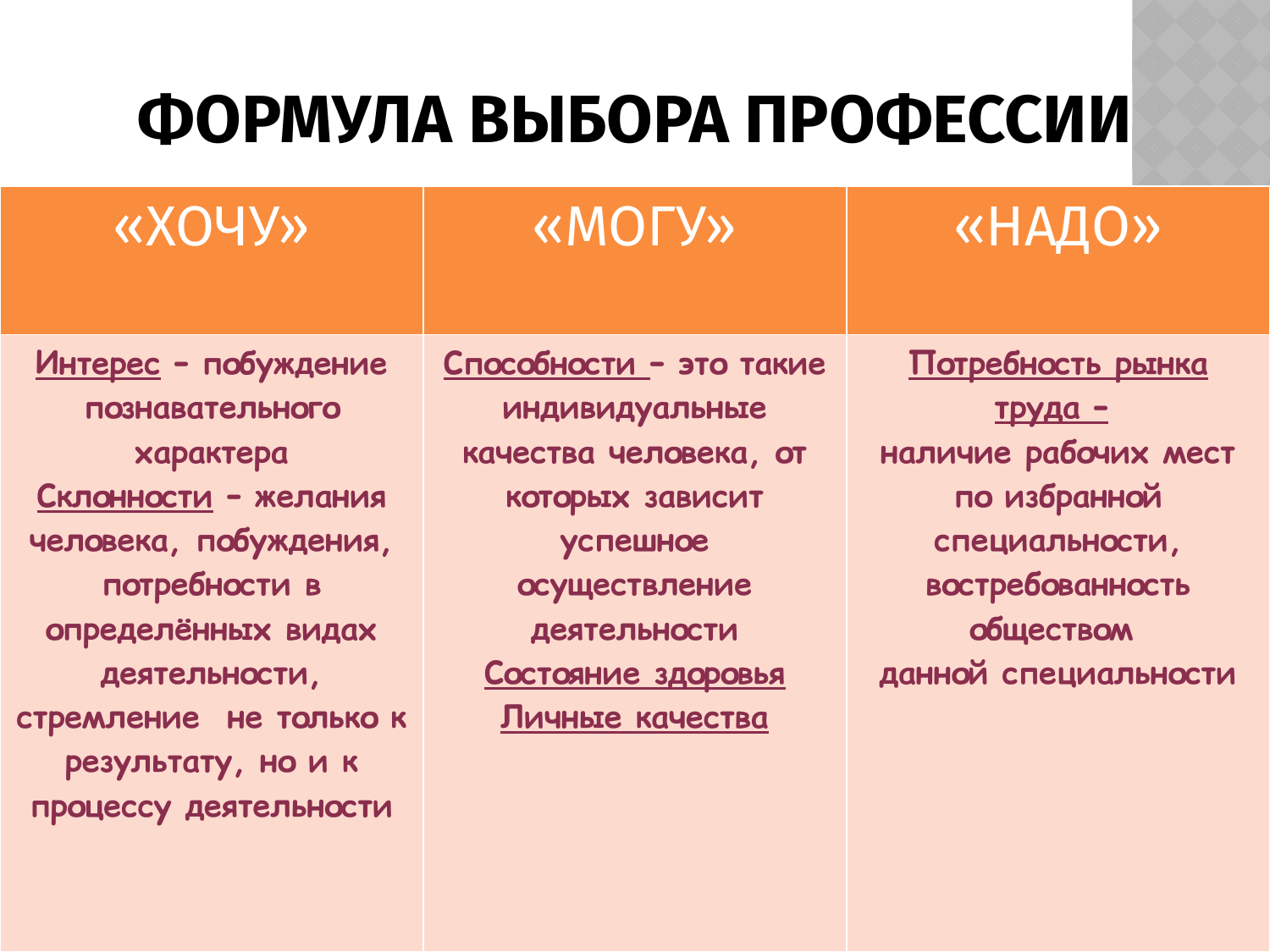

# Формула выбора профессии
| «ХОЧУ» | «МОГУ» | «НАДО» |
| --- | --- | --- |
| Интерес – побуждение познавательного характера Склонности – желания человека, побуждения, потребности в определённых видах деятельности, стремление не только к результату, но и к процессу деятельности | Способности – это такие индивидуальные качества человека, от которых зависит успешное осуществление деятельности Состояние здоровья Личные качества | Потребность рынка труда – наличие рабочих мест по избранной специальности, востребованность обществом данной специальности |